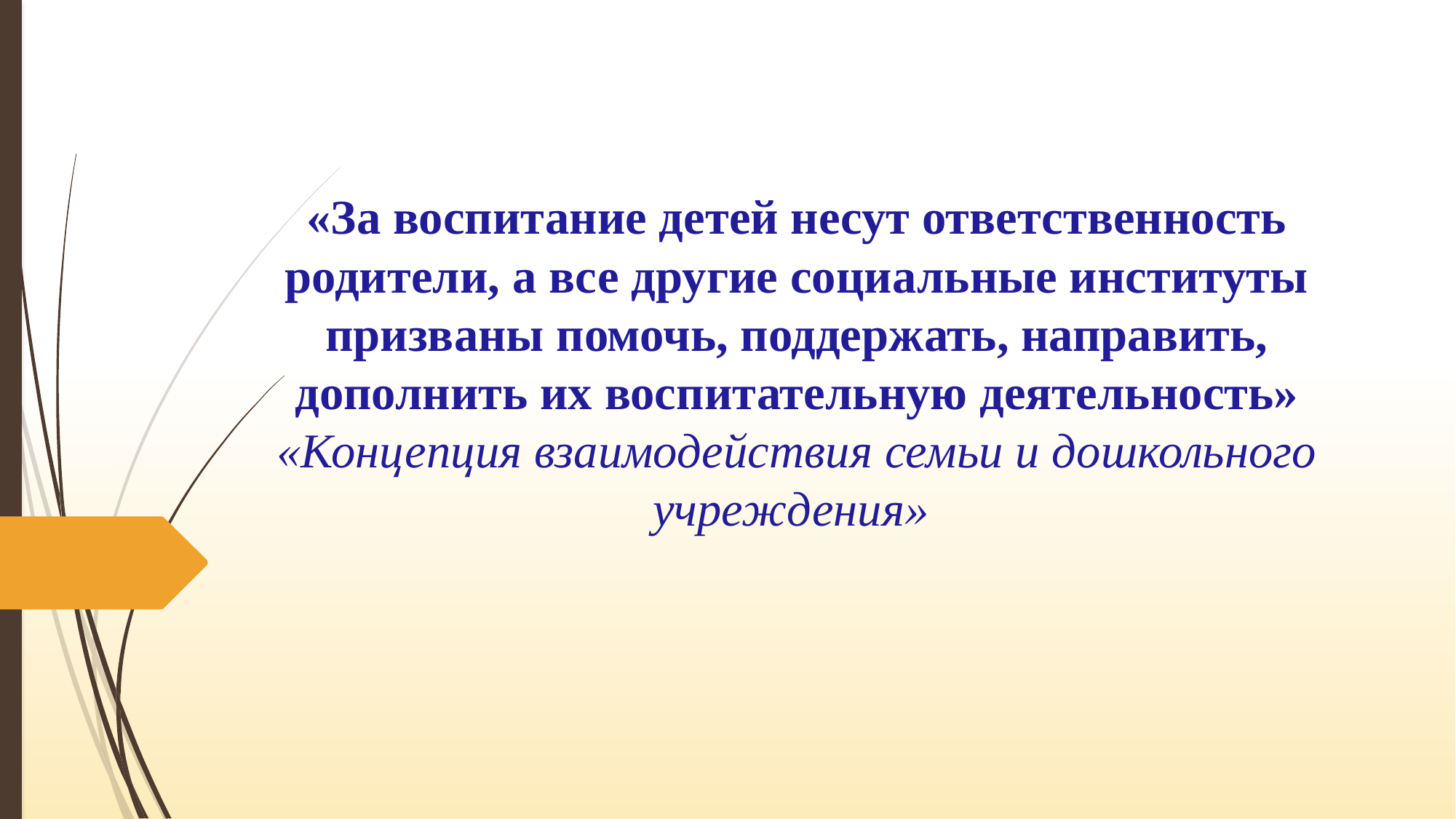

# «За воспитание детей несут ответственность родители, а все другие социальные институты призваны помочь, поддержать, направить, дополнить их воспитательную деятельность» «Концепция взаимодействия семьи и дошкольного учреждения»